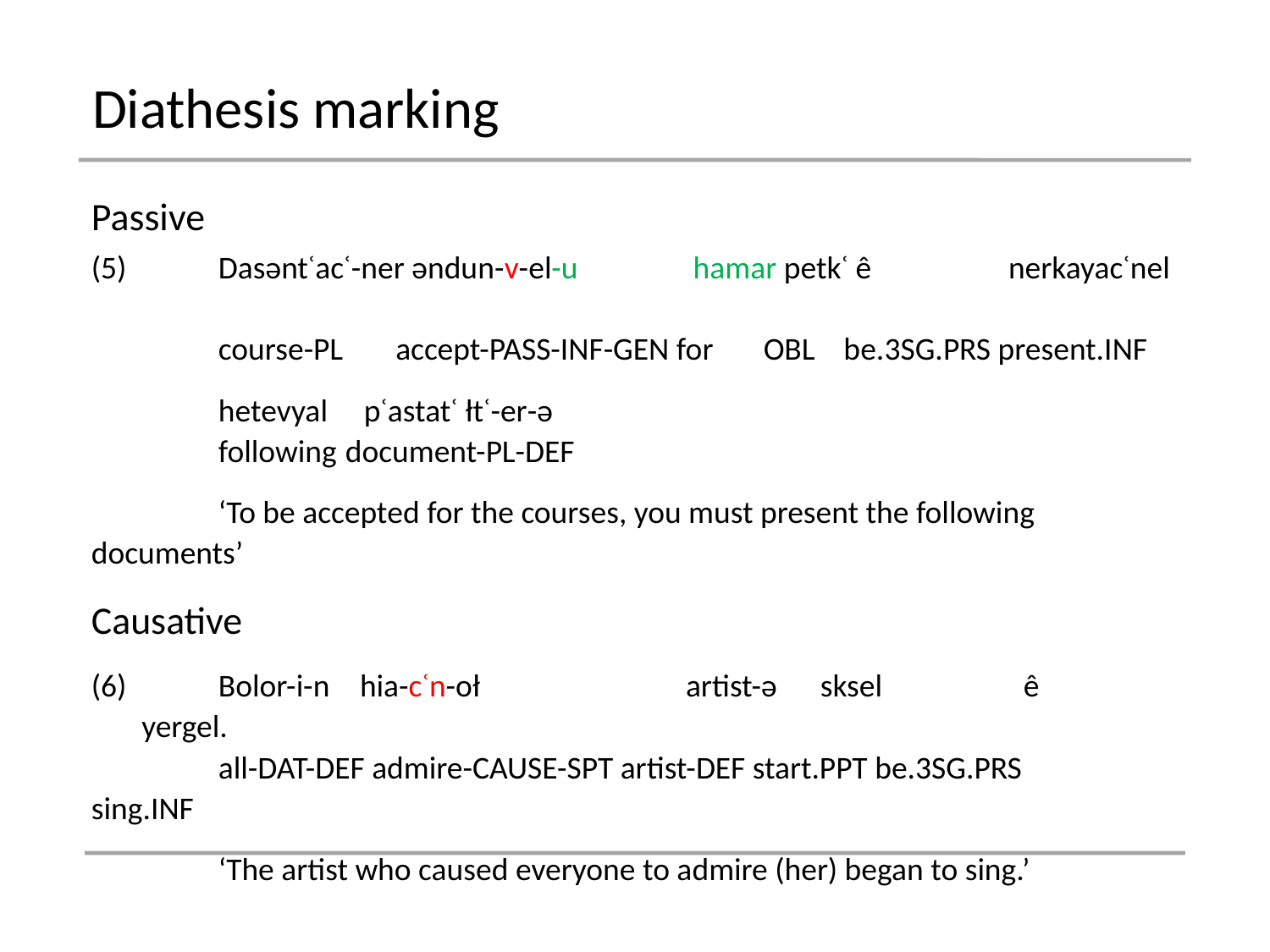

# Diathesis marking
Passive
(5)	Dasəntʿacʿ-ner əndun-v-el-u                hamar petkʿ ê                   nerkayacʿnel
	course-PL	       accept-PASS-INF-GEN for       OBL    be.3SG.PRS present.INF
	hetevyal     pʿastatʿ łtʿ-er-ə
	following	document-PL-DEF
	‘To be accepted for the courses, you must present the following documents’
Causative
(6)	Bolor-i-n 	  hia-cʿn-oł 	            artist-ə      sksel 	      ê 	                 yergel.
	all-DAT-DEF admire-CAUSE-SPT artist-DEF start.PPT be.3SG.PRS 	sing.INF
	‘The artist who caused everyone to admire (her) began to sing.’